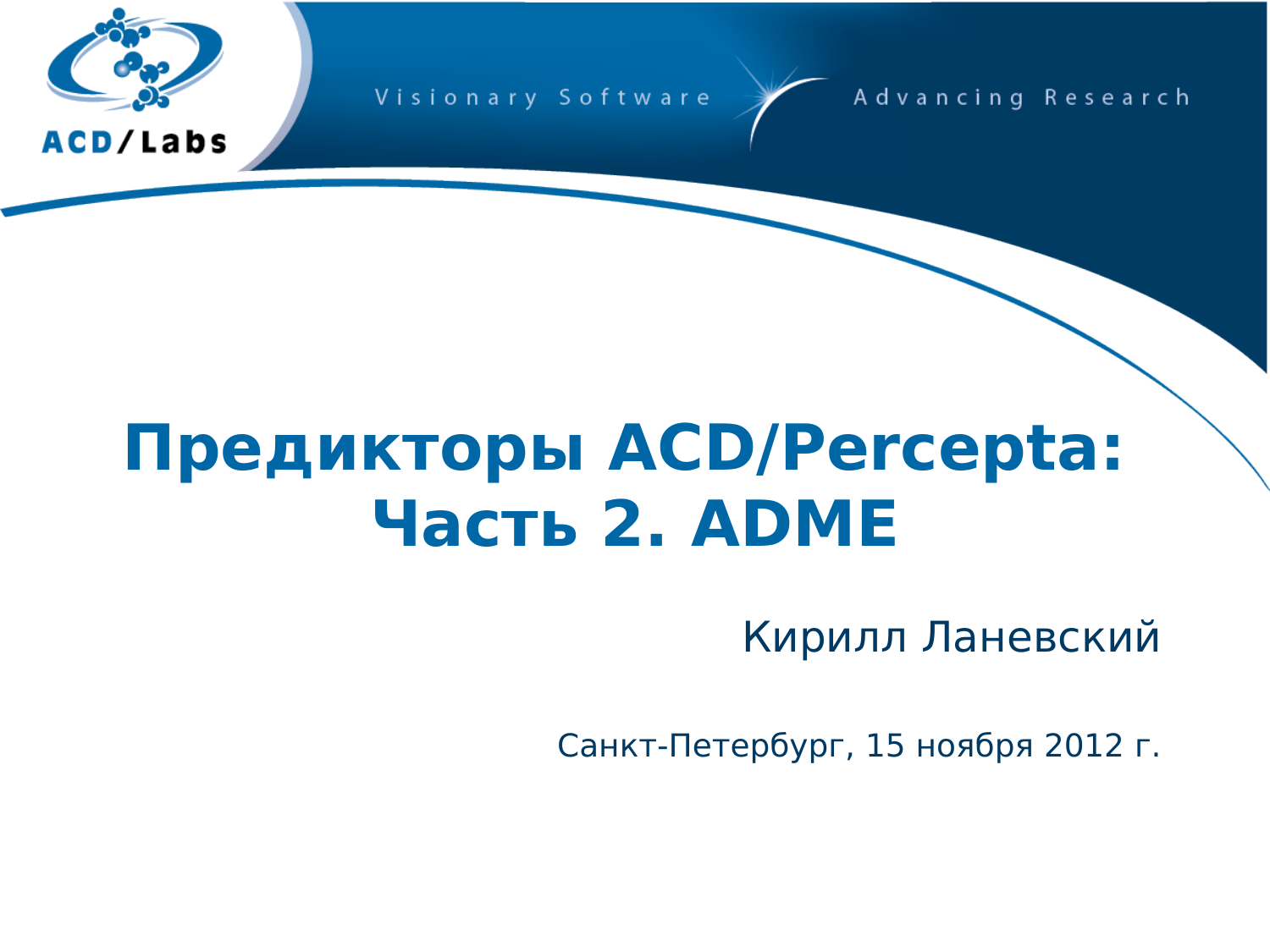

# Предикторы ACD/Percepta: Часть 2. ADME
Кирилл Ланевский

Санкт-Петербург, 15 ноября 2012 г.